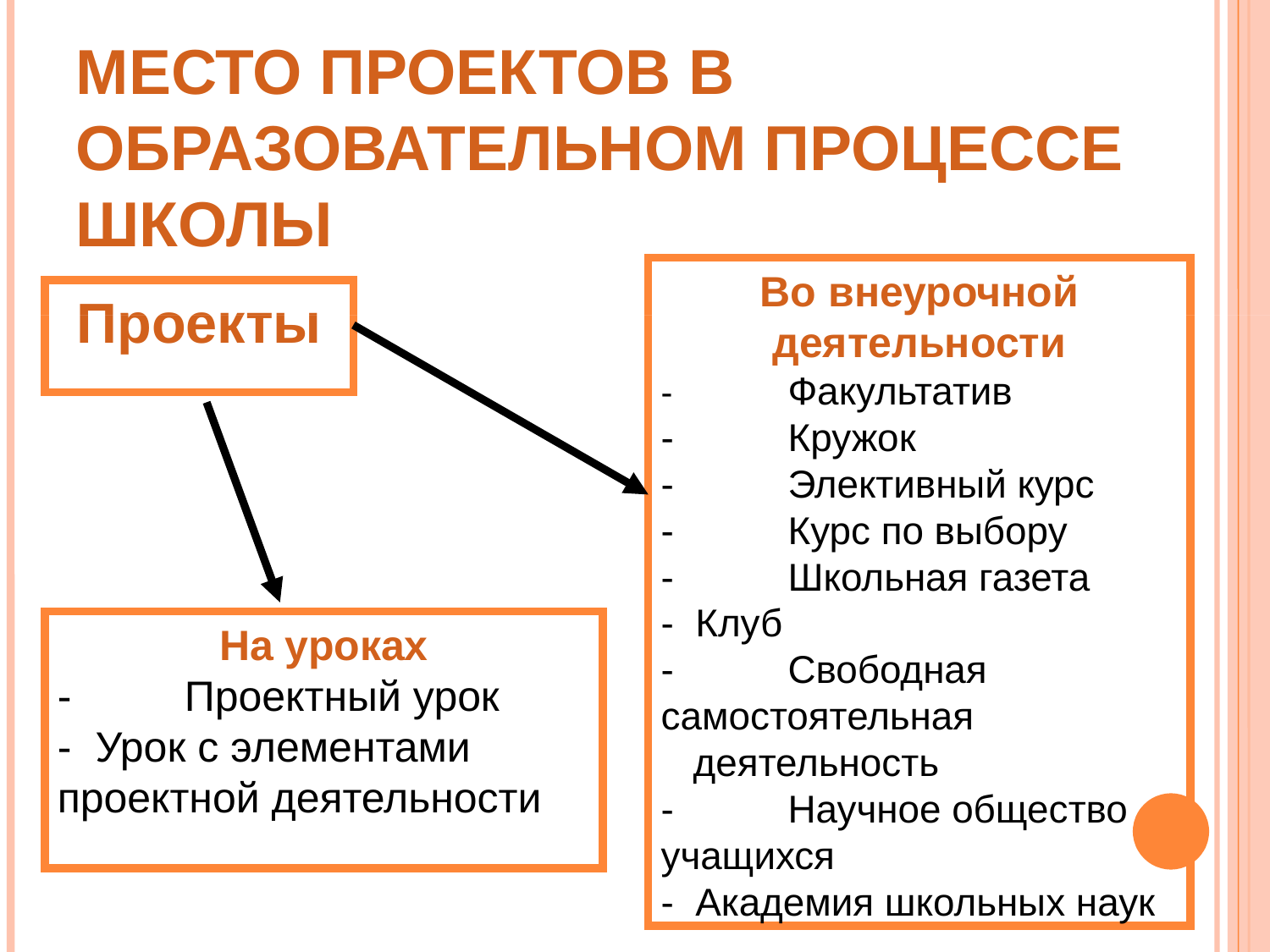

МЕСТО ПРОЕКТОВ В ОБРАЗОВАТЕЛЬНОМ ПРОЦЕССЕ ШКОЛЫ
Во внеурочной деятельности
-	Факультатив
-	Кружок
-	Элективный курс
-	Курс по выбору
-	Школьная газета
-  Клуб
-	Свободная самостоятельная
   деятельность
-	Научное общество учащихся
-  Академия школьных наук
Проекты

На уроках
-	Проектный урок
-  Урок с элементами проектной деятельности